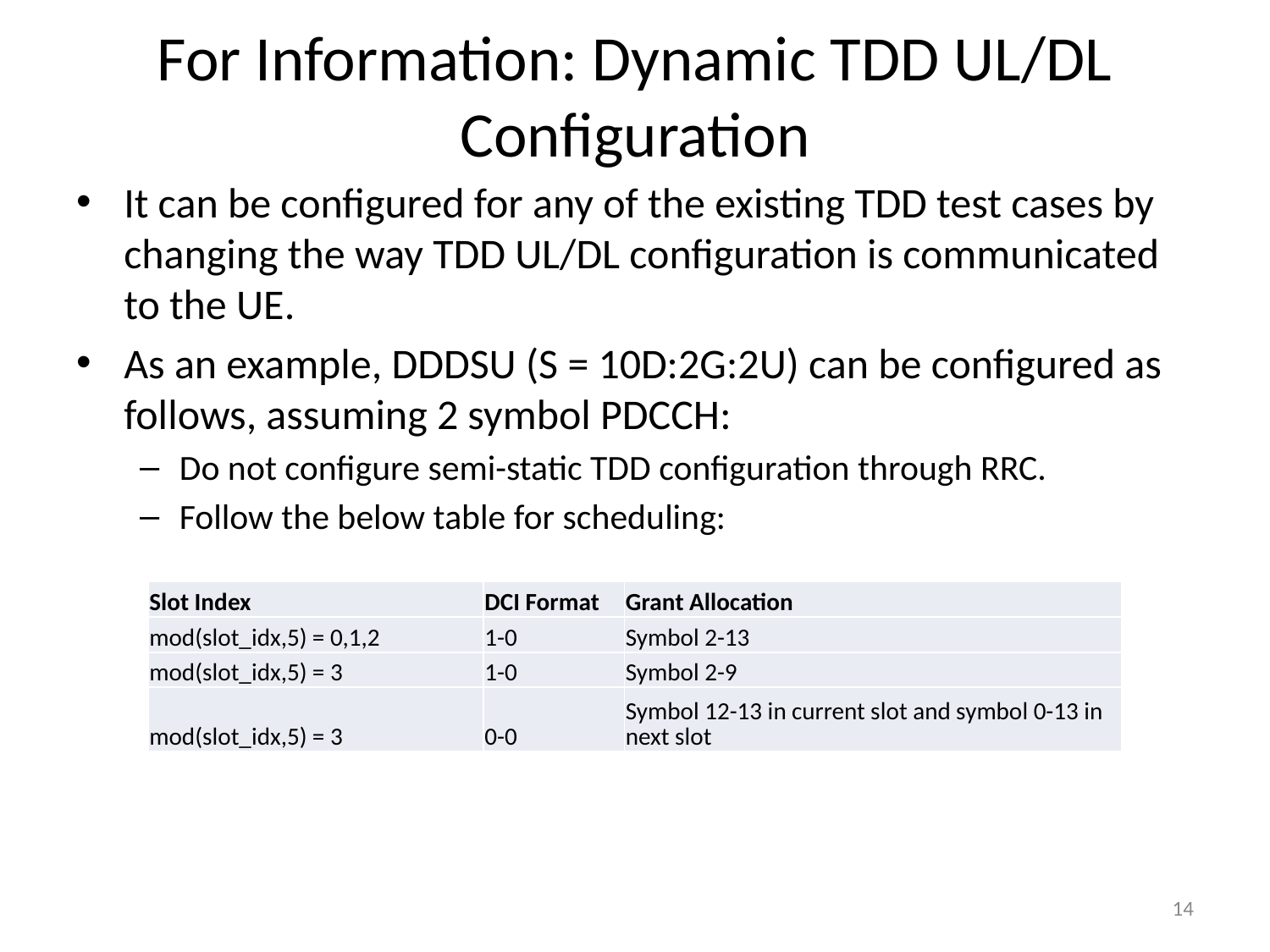

# For Information: Dynamic TDD UL/DL Configuration
It can be configured for any of the existing TDD test cases by changing the way TDD UL/DL configuration is communicated to the UE.
As an example, DDDSU (S = 10D:2G:2U) can be configured as follows, assuming 2 symbol PDCCH:
Do not configure semi-static TDD configuration through RRC.
Follow the below table for scheduling:

| Slot Index | DCI Format | Grant Allocation |
| --- | --- | --- |
| mod(slot\_idx,5) = 0,1,2 | 1-0 | Symbol 2-13 |
| mod(slot\_idx,5) = 3 | 1-0 | Symbol 2-9 |
| mod(slot\_idx,5) = 3 | 0-0 | Symbol 12-13 in current slot and symbol 0-13 in next slot |
14